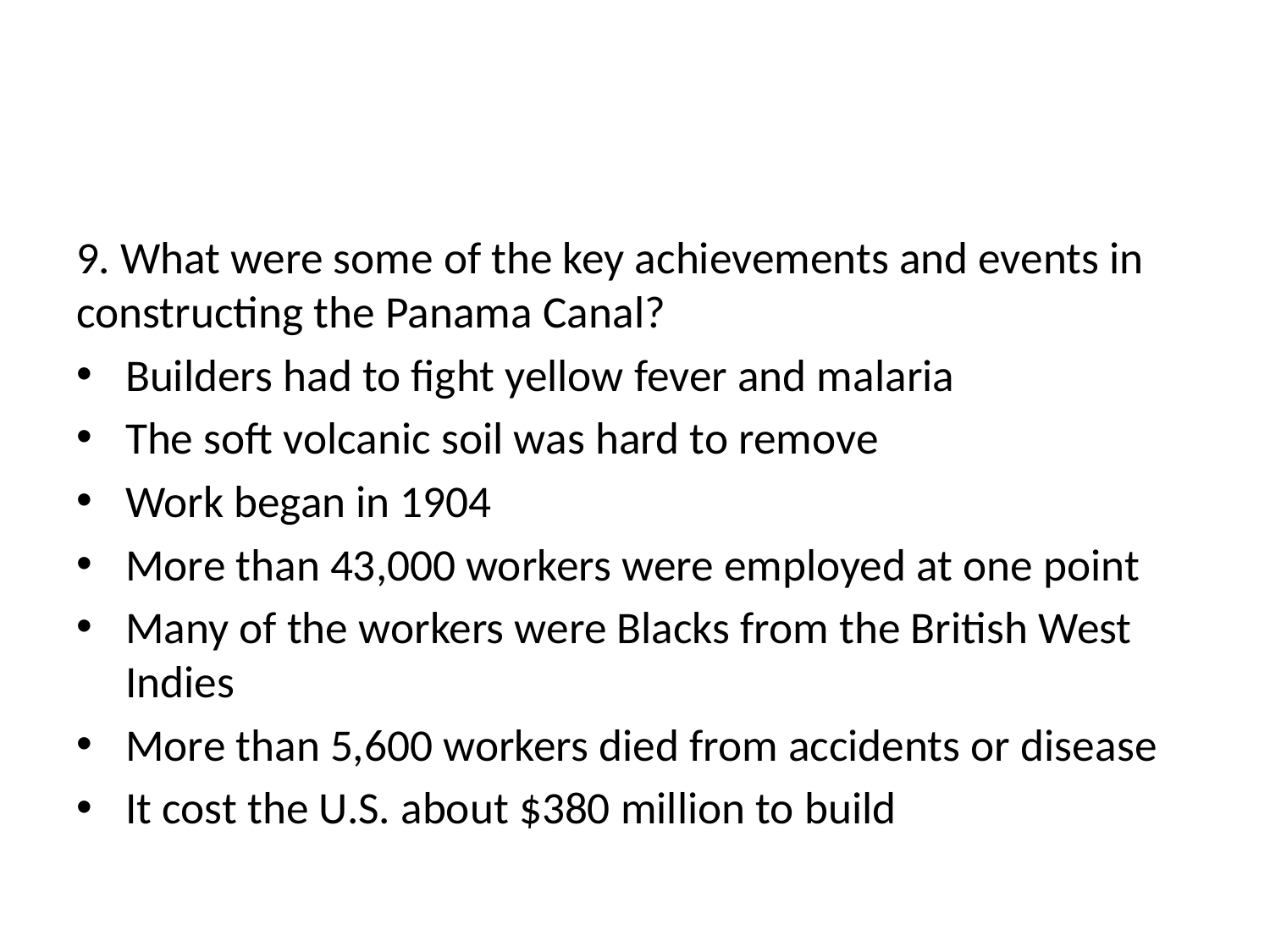

#
9. What were some of the key achievements and events in constructing the Panama Canal?
Builders had to fight yellow fever and malaria
The soft volcanic soil was hard to remove
Work began in 1904
More than 43,000 workers were employed at one point
Many of the workers were Blacks from the British West Indies
More than 5,600 workers died from accidents or disease
It cost the U.S. about $380 million to build